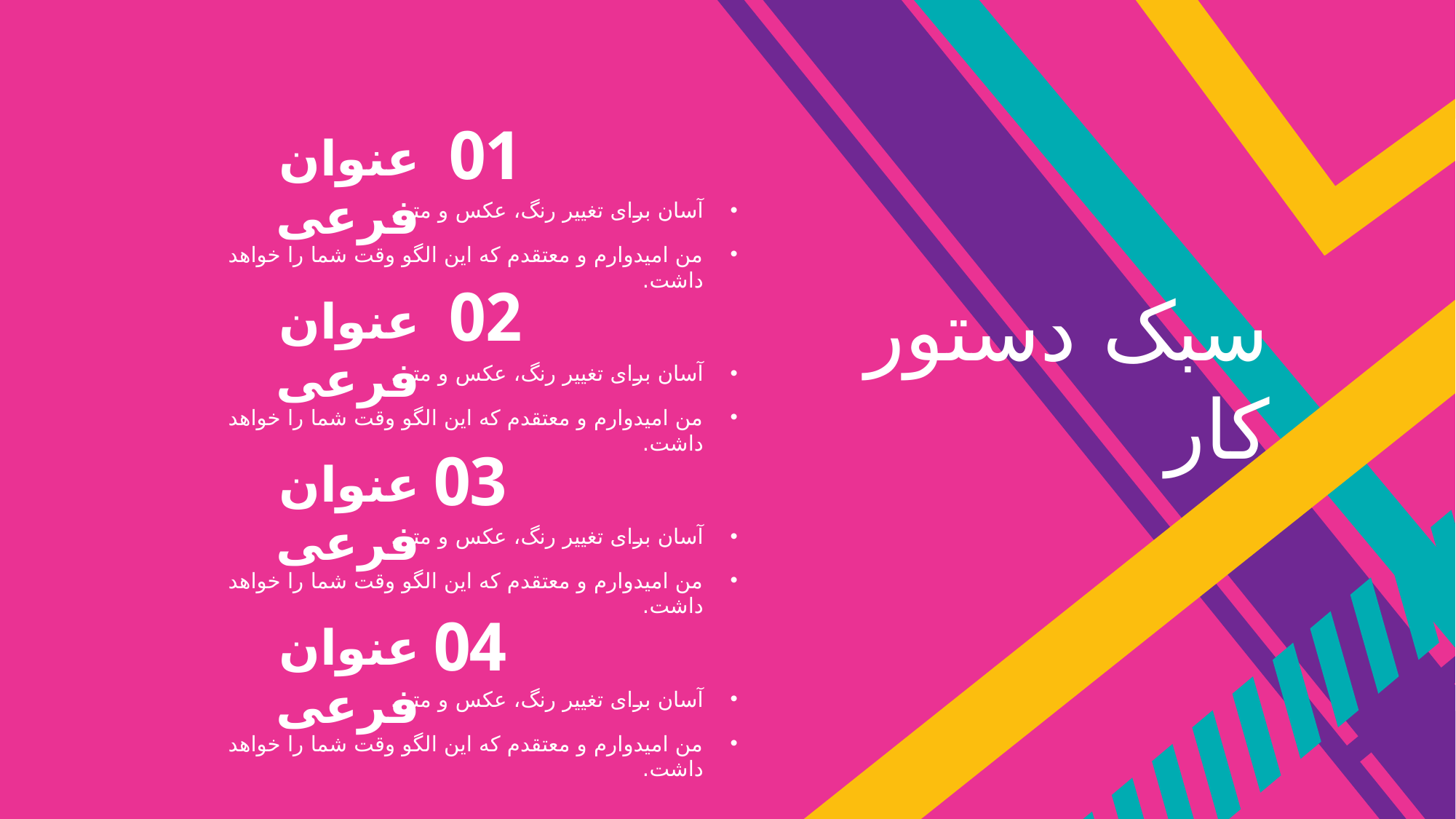

01
عنوان فرعی
آسان برای تغییر رنگ، عکس و متن.
من امیدوارم و معتقدم که این الگو وقت شما را خواهد داشت.
02
عنوان فرعی
آسان برای تغییر رنگ، عکس و متن.
من امیدوارم و معتقدم که این الگو وقت شما را خواهد داشت.
03
عنوان فرعی
آسان برای تغییر رنگ، عکس و متن.
من امیدوارم و معتقدم که این الگو وقت شما را خواهد داشت.
04
عنوان فرعی
آسان برای تغییر رنگ، عکس و متن.
من امیدوارم و معتقدم که این الگو وقت شما را خواهد داشت.
سبک دستور کار